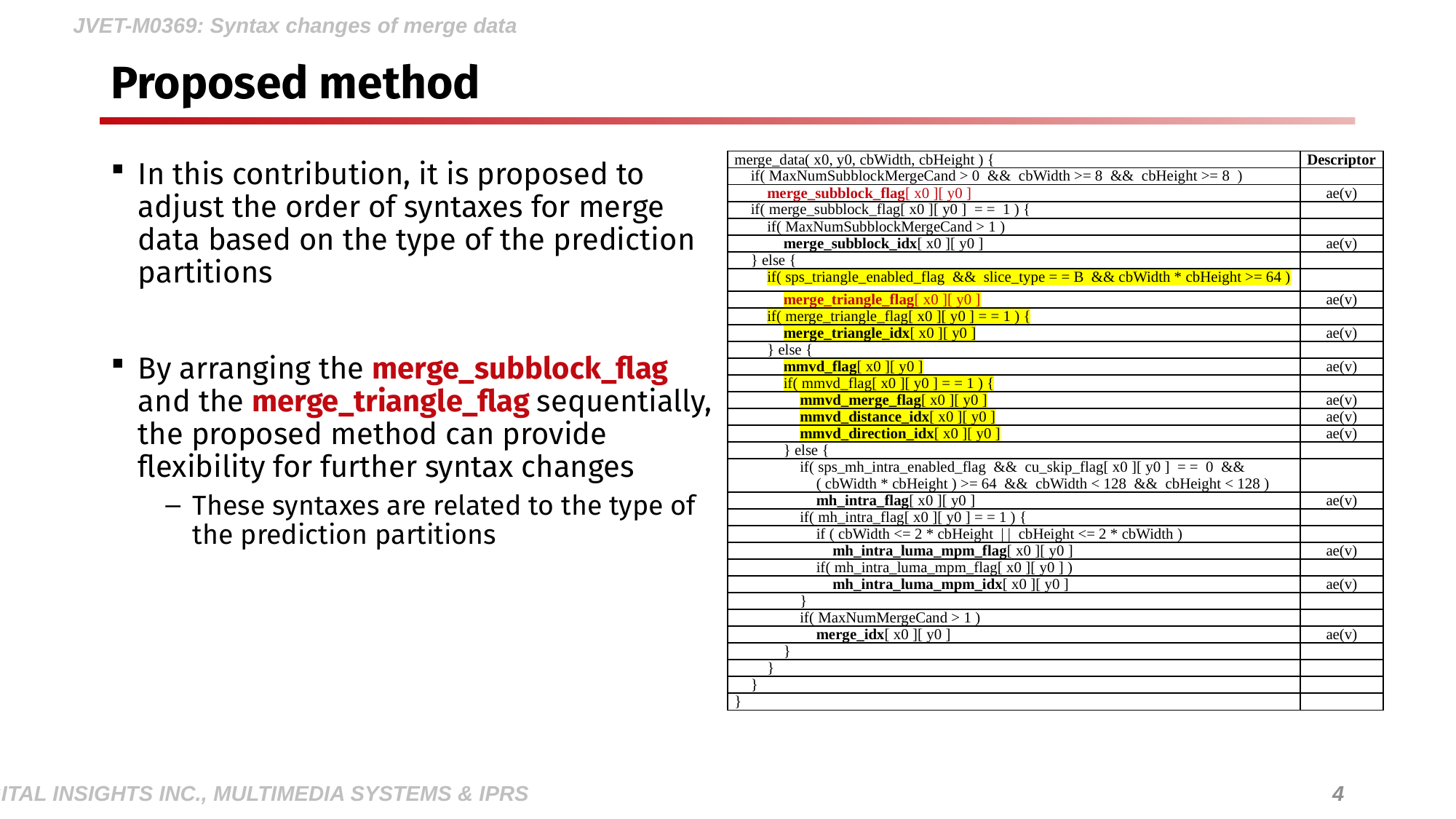

# Proposed method
| merge\_data( x0, y0, cbWidth, cbHeight ) { | Descriptor |
| --- | --- |
| if( MaxNumSubblockMergeCand > 0 && cbWidth >= 8 && cbHeight >= 8 ) |  |
| merge\_subblock\_flag[ x0 ][ y0 ] | ae(v) |
| if( merge\_subblock\_flag[ x0 ][ y0 ] = = 1 ) { |  |
| if( MaxNumSubblockMergeCand > 1 ) |  |
| merge\_subblock\_idx[ x0 ][ y0 ] | ae(v) |
| } else { |  |
| if( sps\_triangle\_enabled\_flag && slice\_type = = B && cbWidth \* cbHeight >= 64 ) |  |
| merge\_triangle\_flag[ x0 ][ y0 ] | ae(v) |
| if( merge\_triangle\_flag[ x0 ][ y0 ] = = 1 ) { |  |
| merge\_triangle\_idx[ x0 ][ y0 ] | ae(v) |
| } else { |  |
| mmvd\_flag[ x0 ][ y0 ] | ae(v) |
| if( mmvd\_flag[ x0 ][ y0 ] = = 1 ) { |  |
| mmvd\_merge\_flag[ x0 ][ y0 ] | ae(v) |
| mmvd\_distance\_idx[ x0 ][ y0 ] | ae(v) |
| mmvd\_direction\_idx[ x0 ][ y0 ] | ae(v) |
| } else { |  |
| if( sps\_mh\_intra\_enabled\_flag && cu\_skip\_flag[ x0 ][ y0 ] = = 0 && ( cbWidth \* cbHeight ) >= 64 && cbWidth < 128 && cbHeight < 128 ) |  |
| mh\_intra\_flag[ x0 ][ y0 ] | ae(v) |
| if( mh\_intra\_flag[ x0 ][ y0 ] = = 1 ) { |  |
| if ( cbWidth <= 2 \* cbHeight | | cbHeight <= 2 \* cbWidth ) |  |
| mh\_intra\_luma\_mpm\_flag[ x0 ][ y0 ] | ae(v) |
| if( mh\_intra\_luma\_mpm\_flag[ x0 ][ y0 ] ) |  |
| mh\_intra\_luma\_mpm\_idx[ x0 ][ y0 ] | ae(v) |
| } |  |
| if( MaxNumMergeCand > 1 ) |  |
| merge\_idx[ x0 ][ y0 ] | ae(v) |
| } |  |
| } |  |
| } |  |
| } |  |
In this contribution, it is proposed to adjust the order of syntaxes for merge data based on the type of the prediction partitions

By arranging the merge_subblock_flag and the merge_triangle_flag sequentially, the proposed method can provide flexibility for further syntax changes
These syntaxes are related to the type of the prediction partitions
4